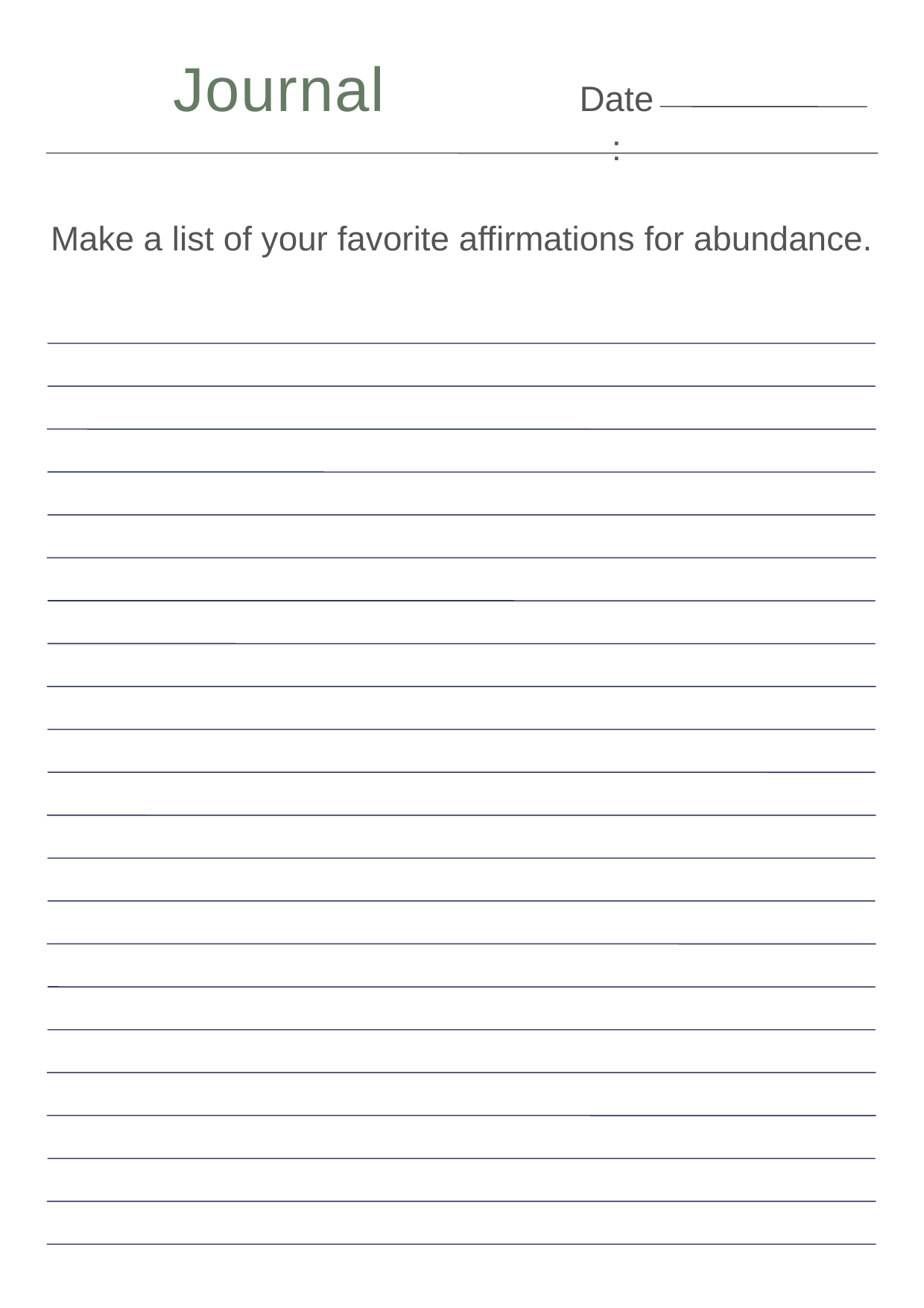

Journal
Date:

Make a list of your favorite affirmations for abundance.